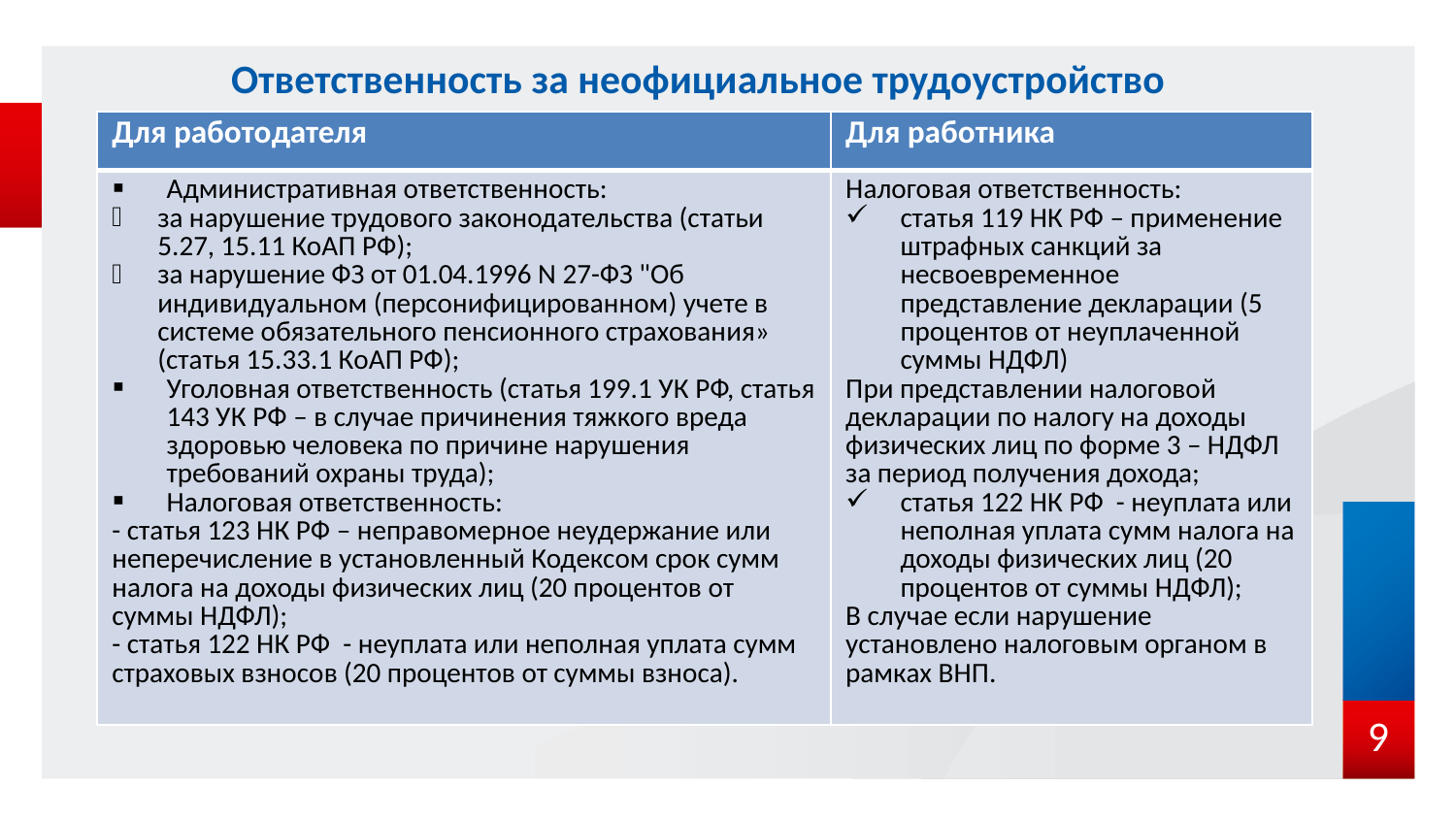

# Ответственность за неофициальное трудоустройство
| Для работодателя | Для работника |
| --- | --- |
| Административная ответственность: за нарушение трудового законодательства (статьи 5.27, 15.11 КоАП РФ); за нарушение ФЗ от 01.04.1996 N 27-ФЗ "Об индивидуальном (персонифицированном) учете в системе обязательного пенсионного страхования» (статья 15.33.1 КоАП РФ); Уголовная ответственность (статья 199.1 УК РФ, статья 143 УК РФ – в случае причинения тяжкого вреда здоровью человека по причине нарушения требований охраны труда); Налоговая ответственность: - статья 123 НК РФ – неправомерное неудержание или неперечисление в установленный Кодексом срок сумм налога на доходы физических лиц (20 процентов от суммы НДФЛ); - статья 122 НК РФ - неуплата или неполная уплата сумм страховых взносов (20 процентов от суммы взноса). | Налоговая ответственность: статья 119 НК РФ – применение штрафных санкций за несвоевременное представление декларации (5 процентов от неуплаченной суммы НДФЛ) При представлении налоговой декларации по налогу на доходы физических лиц по форме 3 – НДФЛ за период получения дохода; статья 122 НК РФ - неуплата или неполная уплата сумм налога на доходы физических лиц (20 процентов от суммы НДФЛ); В случае если нарушение установлено налоговым органом в рамках ВНП. |
9